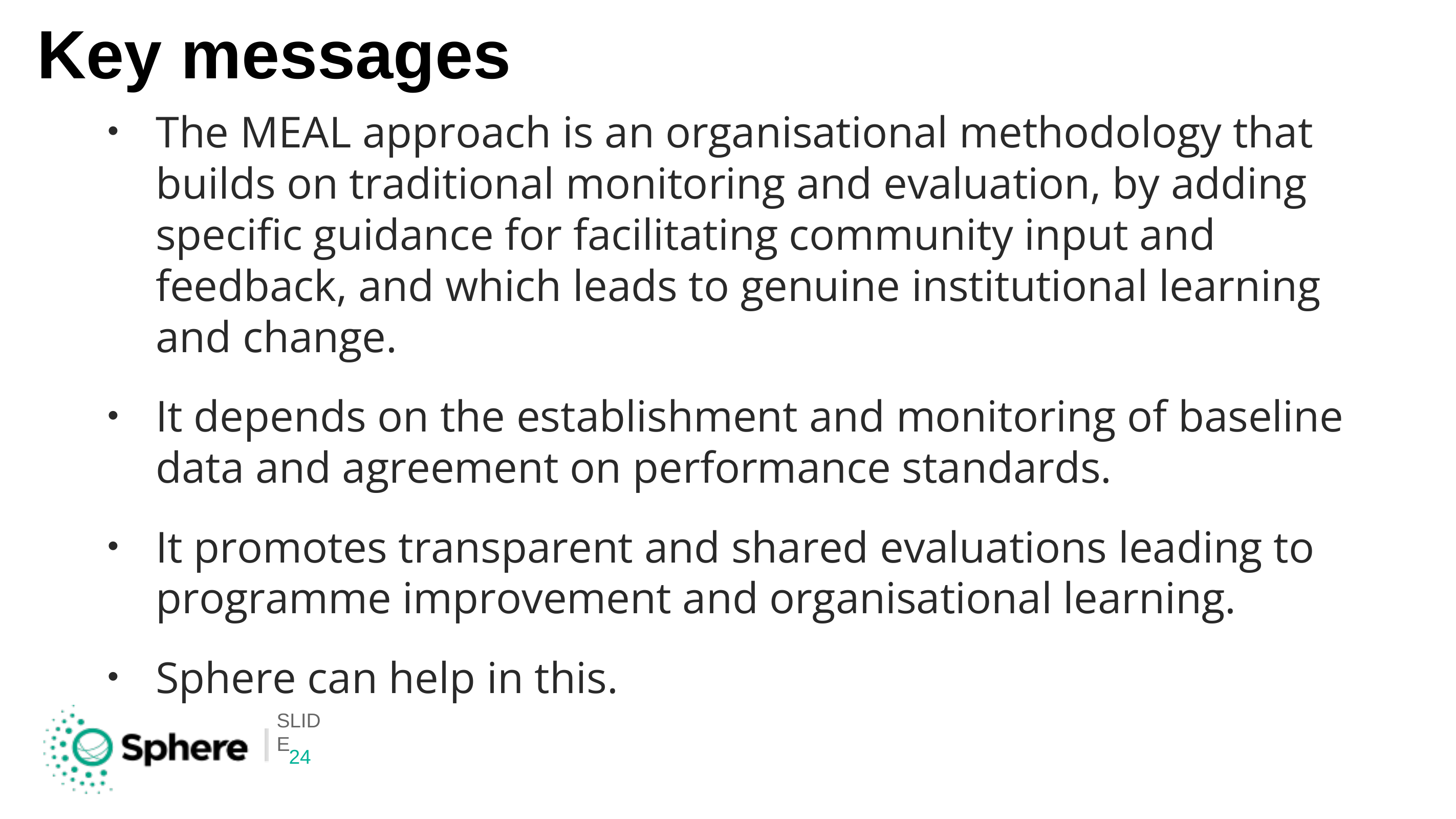

# Key messages
The MEAL approach is an organisational methodology that builds on traditional monitoring and evaluation, by adding specific guidance for facilitating community input and feedback, and which leads to genuine institutional learning and change.
It depends on the establishment and monitoring of baseline data and agreement on performance standards.
It promotes transparent and shared evaluations leading to programme improvement and organisational learning.
Sphere can help in this.
24